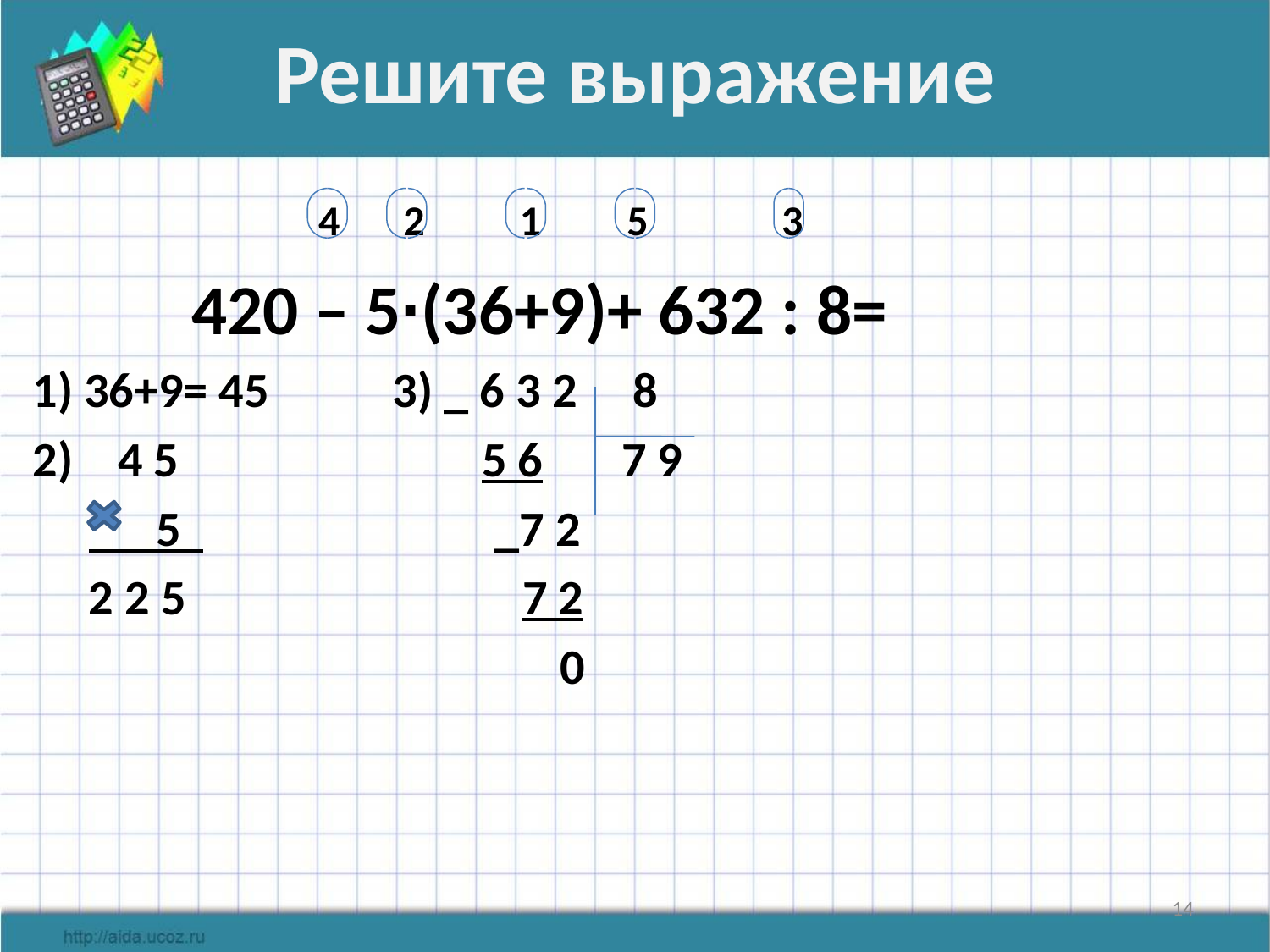

# Решите выражение
                  4    2      1         5              3
          420 – 5∙(36+9)+ 632 : 8=
1) 36+9= 45           3) _ 6 3 2     8
2)    4 5                           5 6       7 9
           5                            _7 2
     2 2 5                              7 2
                                               0

14